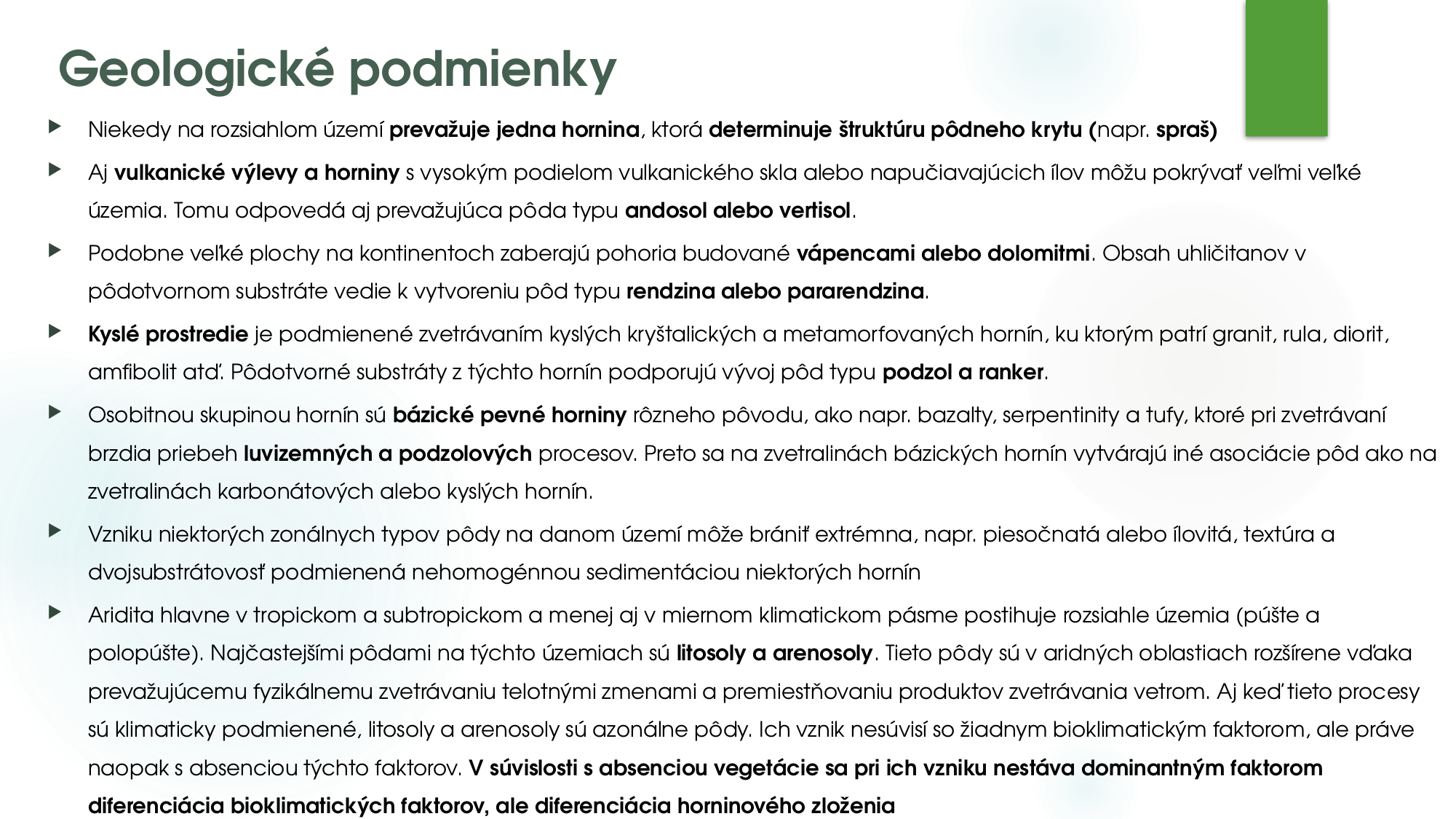

# Geologické podmienky
Niekedy na rozsiahlom území prevažuje jedna hornina, ktorá determinuje štruktúru pôdneho krytu (napr. spraš)
Aj vulkanické výlevy a horniny s vysokým podielom vulkanického skla alebo napučiavajúcich ílov môžu pokrývať veľmi veľké územia. Tomu odpovedá aj prevažujúca pôda typu andosol alebo vertisol.
Podobne veľké plochy na kontinentoch zaberajú pohoria budované vápencami alebo dolomitmi. Obsah uhličitanov v pôdotvornom substráte vedie k vytvoreniu pôd typu rendzina alebo pararendzina.
Kyslé prostredie je podmienené zvetrávaním kyslých kryštalických a metamorfovaných hornín, ku ktorým patrí granit, rula, diorit, amfibolit atď. Pôdotvorné substráty z týchto hornín podporujú vývoj pôd typu podzol a ranker.
Osobitnou skupinou hornín sú bázické pevné horniny rôzneho pôvodu, ako napr. bazalty, serpentinity a tufy, ktoré pri zvetrávaní brzdia priebeh luvizemných a podzolových procesov. Preto sa na zvetralinách bázických hornín vytvárajú iné asociácie pôd ako na zvetralinách karbonátových alebo kyslých hornín.
Vzniku niektorých zonálnych typov pôdy na danom území môže brániť extrémna, napr. piesočnatá alebo ílovitá, textúra a dvojsubstrátovosť podmienená nehomogénnou sedimentáciou niektorých hornín
Aridita hlavne v tropickom a subtropickom a menej aj v miernom klimatickom pásme postihuje rozsiahle územia (púšte a polopúšte). Najčastejšími pôdami na týchto územiach sú litosoly a arenosoly. Tieto pôdy sú v aridných oblastiach rozšírene vďaka prevažujúcemu fyzikálnemu zvetrávaniu telotnými zmenami a premiestňovaniu produktov zvetrávania vetrom. Aj keď tieto procesy sú klimaticky podmienené, litosoly a arenosoly sú azonálne pôdy. Ich vznik nesúvisí so žiadnym bioklimatickým faktorom, ale práve naopak s absenciou týchto faktorov. V súvislosti s absenciou vegetácie sa pri ich vzniku nestáva dominantným faktorom diferenciácia bioklimatických faktorov, ale diferenciácia horninového zloženia